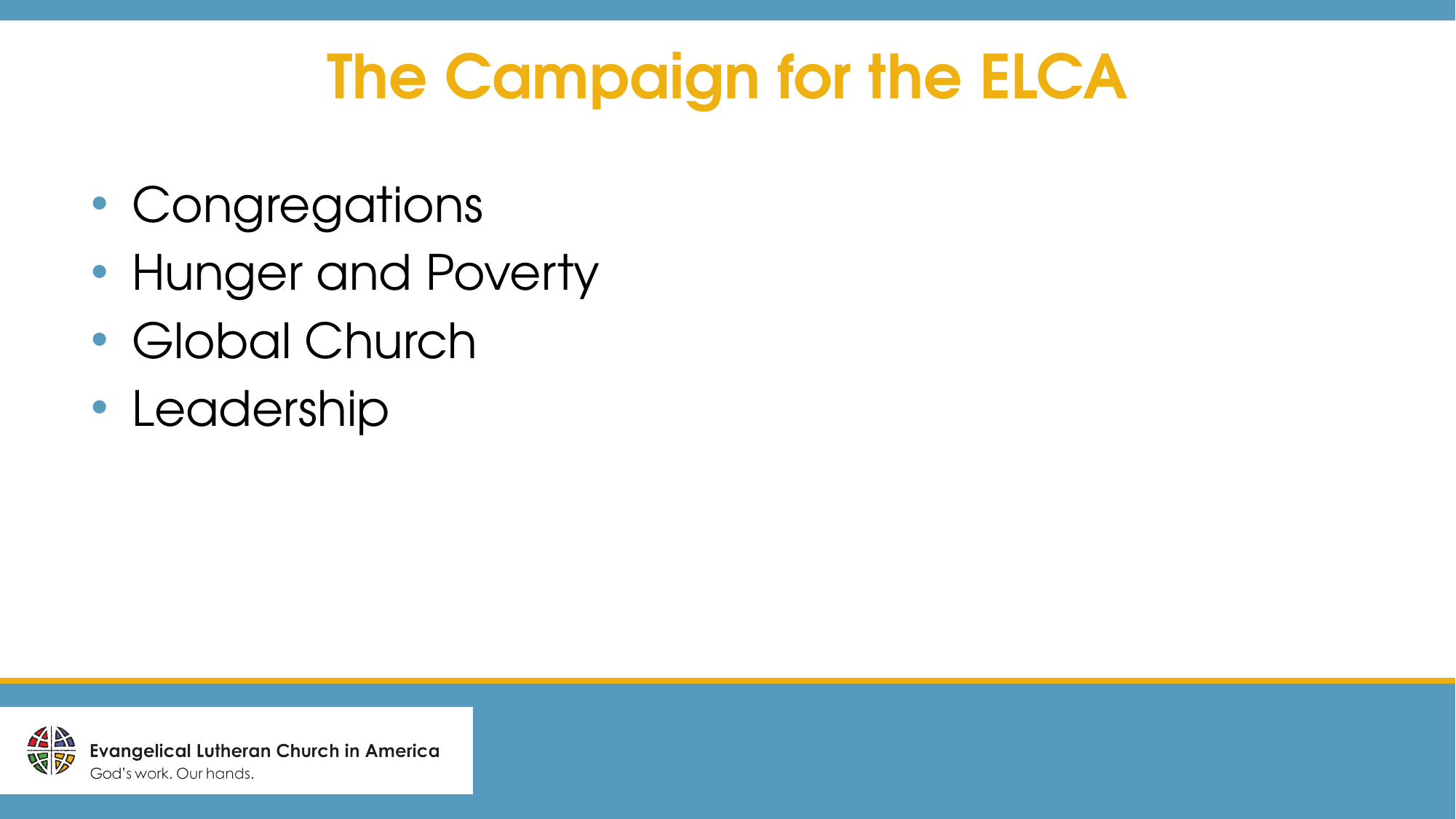

# The Campaign for the ELCA
Congregations
Hunger and Poverty
Global Church
Leadership